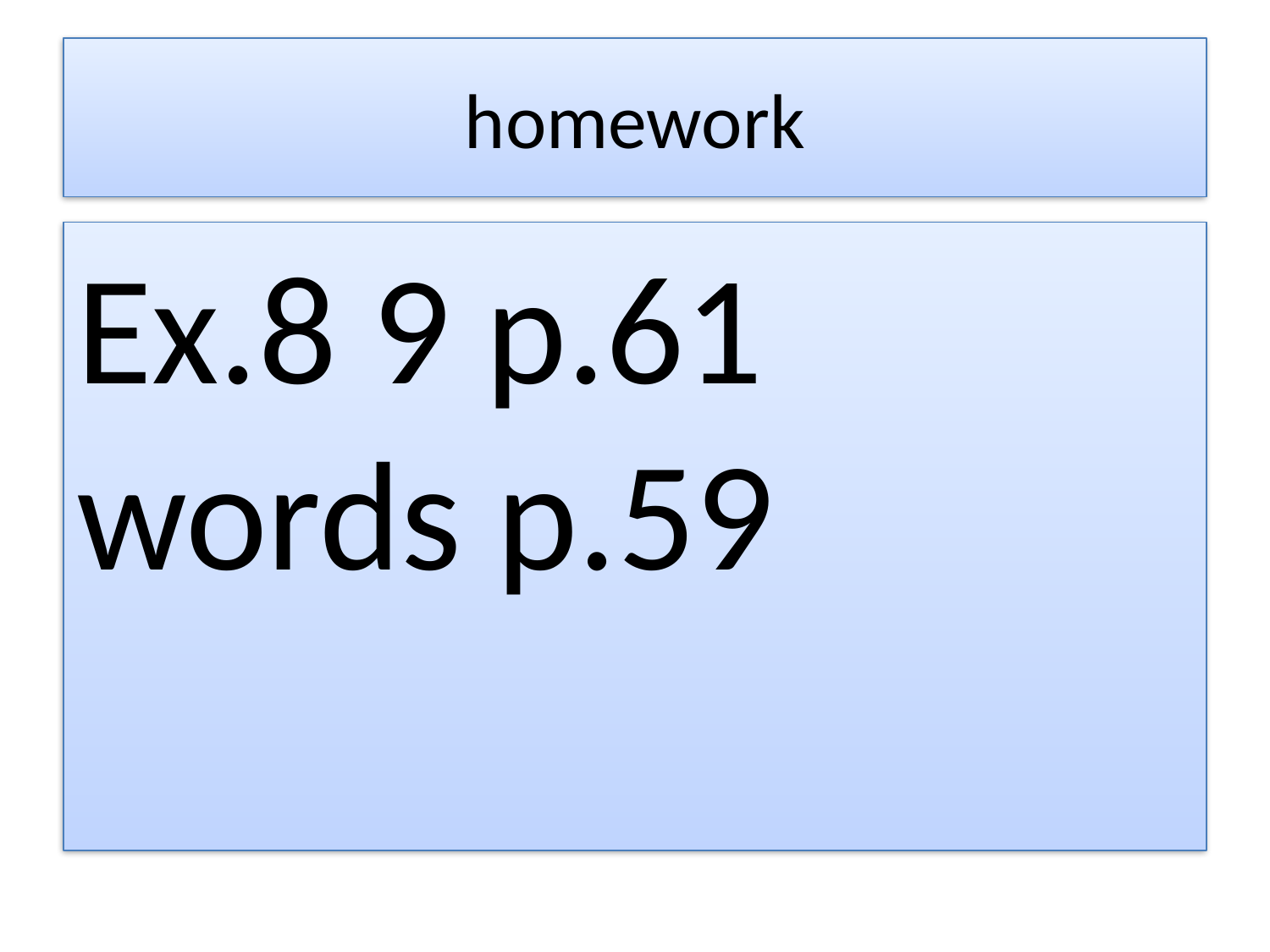

# homework
Ex.8 9 p.61  words p.59